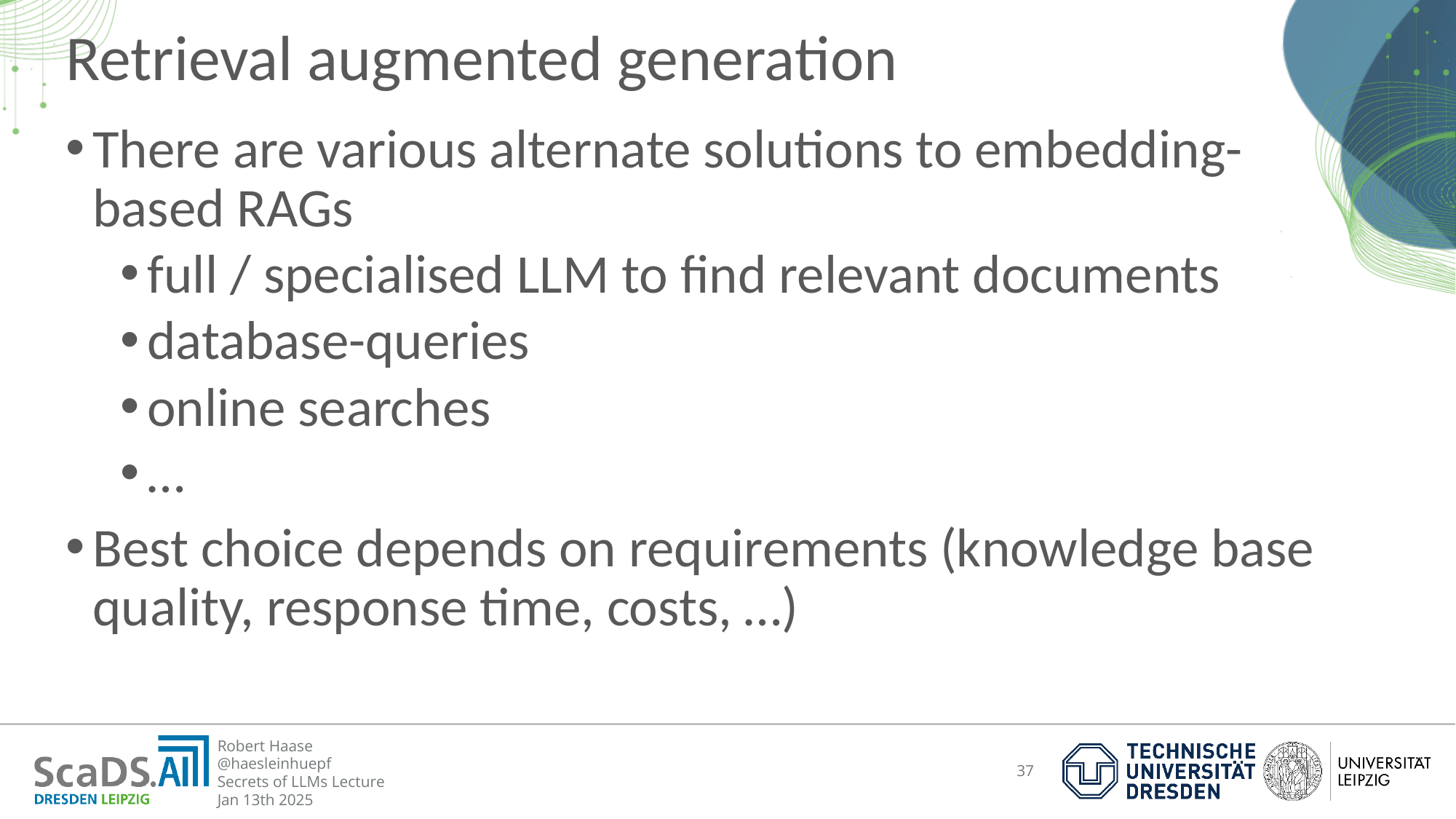

# Retrieval augmented generation
There are various alternate solutions to embedding-
based RAGs
full / specialised LLM to find relevant documents
database-queries
online searches
…
Best choice depends on requirements (knowledge base quality, response time, costs, …)